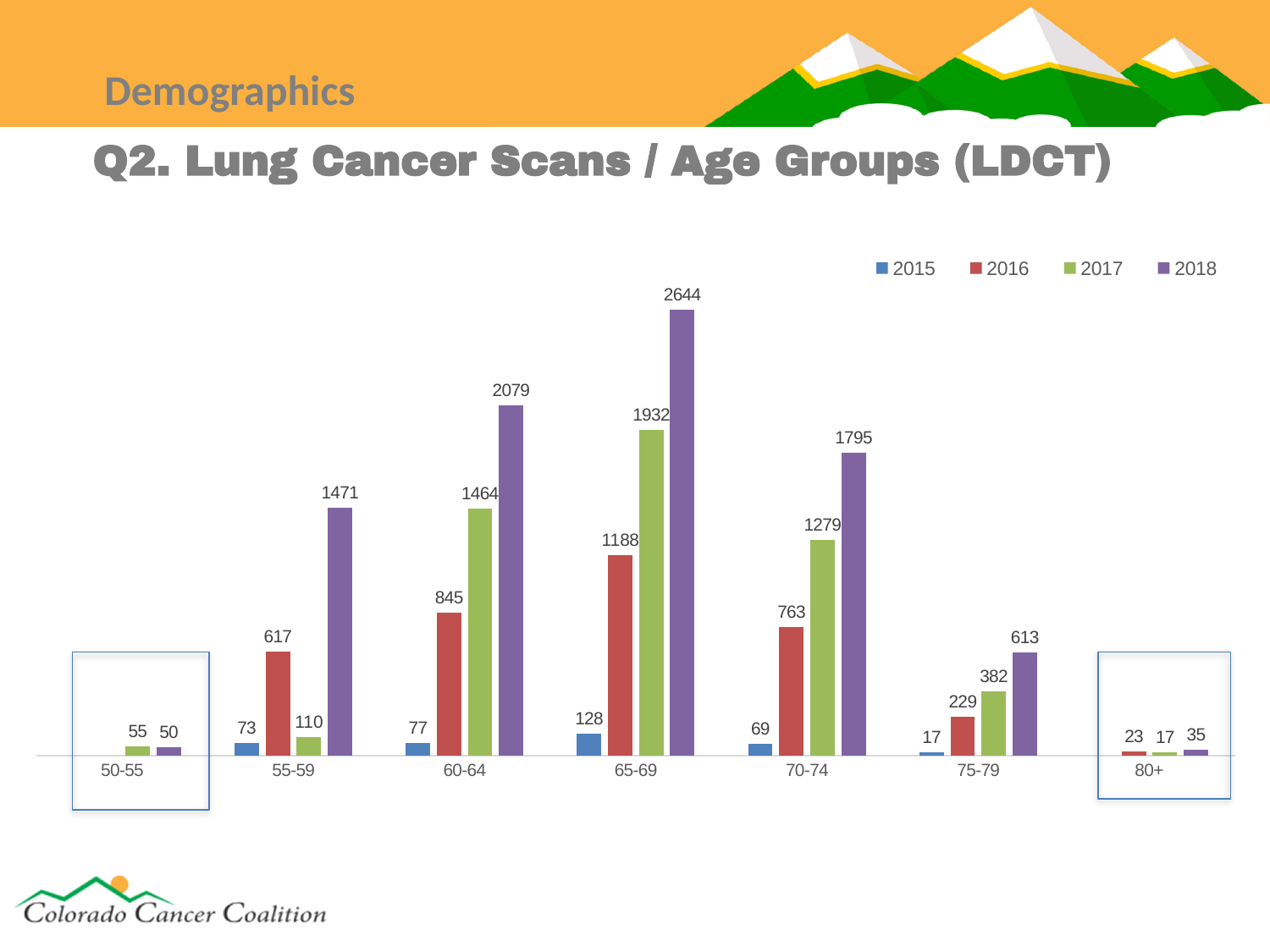

Demographics
# Q2. Lung Cancer Scans / Age Groups (LDCT)

### Chart

| Category | 2015 | 2016 | 2017 | 2018 |
|---|---|---|---|---|
| 50-55 | None | None | 55.0 | 50.0 |
| 55-59 | 73.0 | 617.0 | 110.0 | 1471.0 |
| 60-64 | 77.0 | 845.0 | 1464.0 | 2079.0 |
| 65-69 | 128.0 | 1188.0 | 1932.0 | 2644.0 |
| 70-74 | 69.0 | 763.0 | 1279.0 | 1795.0 |
| 75-79 | 17.0 | 229.0 | 382.0 | 613.0 |
| 80+ | None | 23.0 | 17.0 | 35.0 |